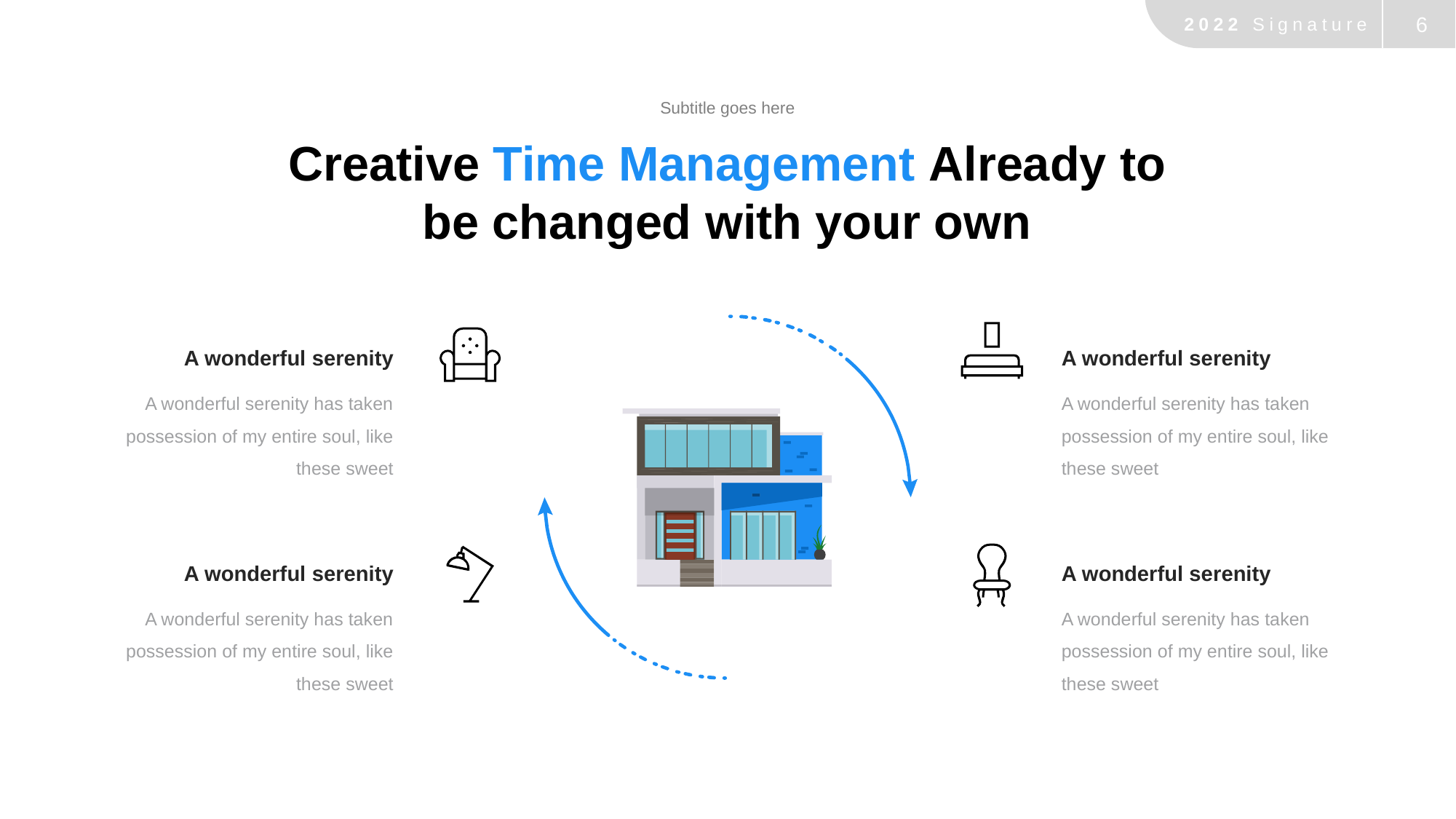

Subtitle goes here
Creative Time Management Already to be changed with your own

A wonderful serenity
A wonderful serenity has taken possession of my entire soul, like these sweet
A wonderful serenity
A wonderful serenity has taken possession of my entire soul, like these sweet

A wonderful serenity
A wonderful serenity has taken possession of my entire soul, like these sweet
A wonderful serenity
A wonderful serenity has taken possession of my entire soul, like these sweet